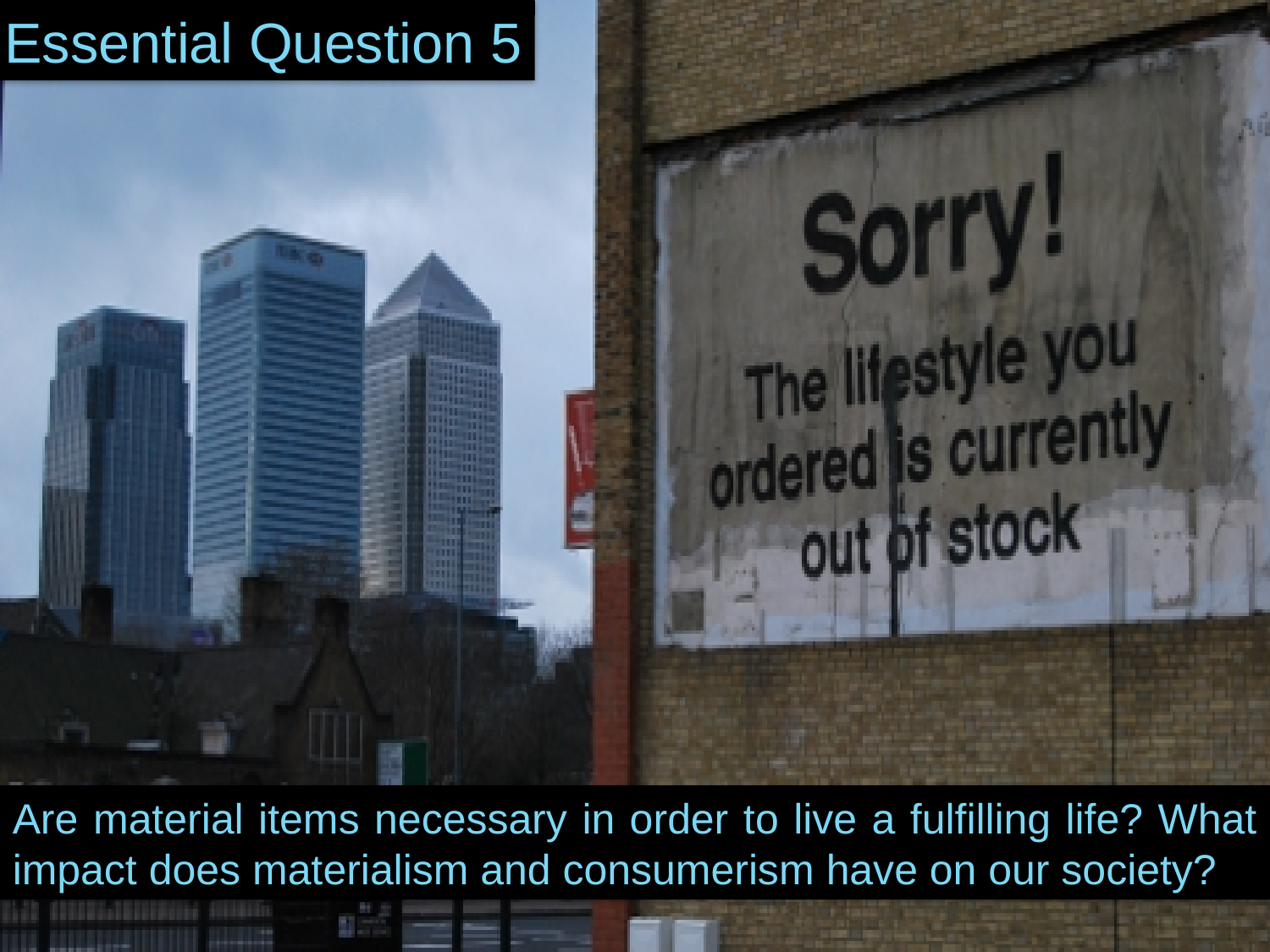

Essential Question 5
Are material items necessary in order to live a fulfilling life? What impact does materialism and consumerism have on our society?